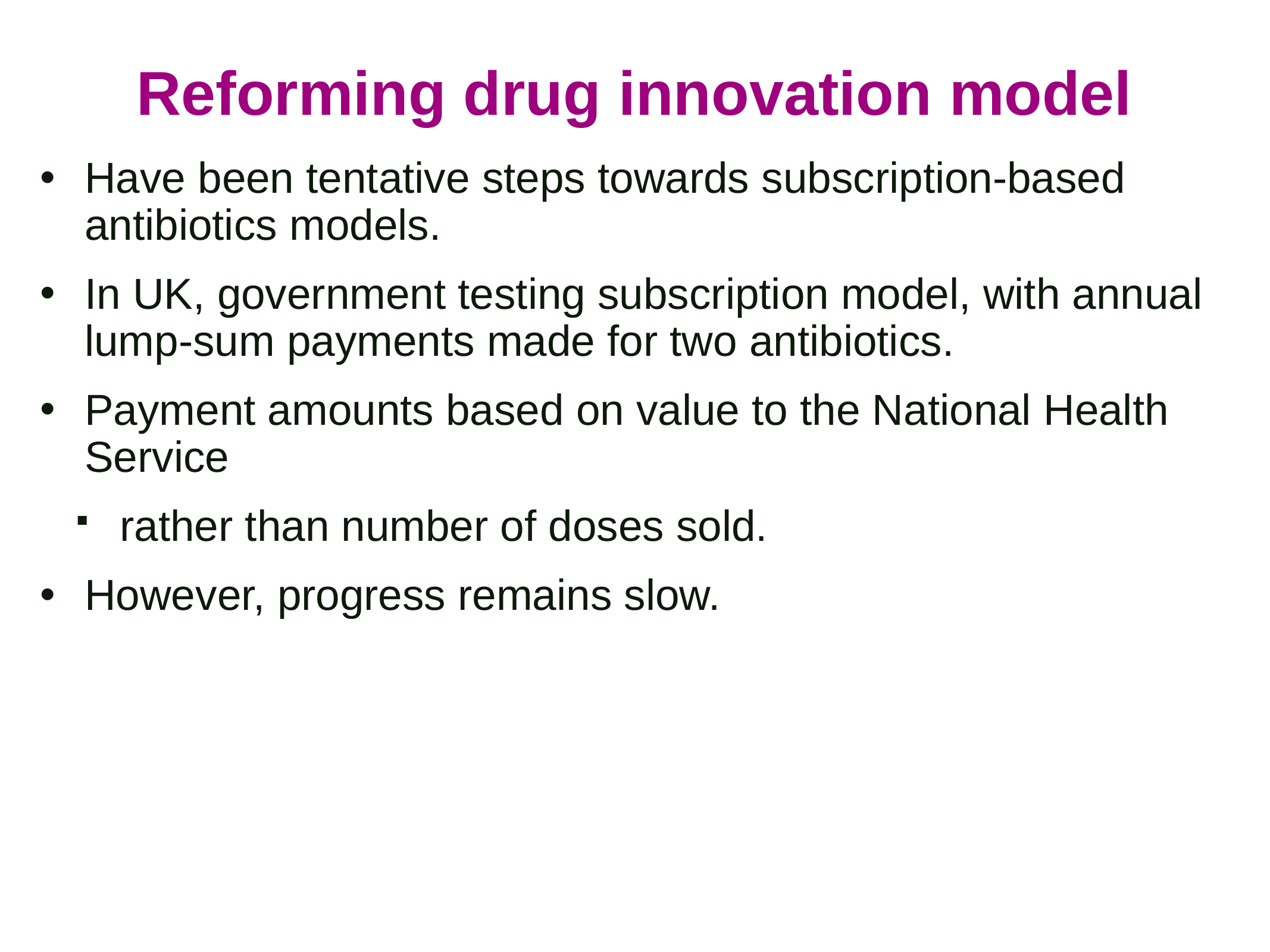

# Reforming drug innovation model
Have been tentative steps towards subscription-based antibiotics models.
In UK, government testing subscription model, with annual lump-sum payments made for two antibiotics.
Payment amounts based on value to the National Health Service
rather than number of doses sold.
However, progress remains slow.